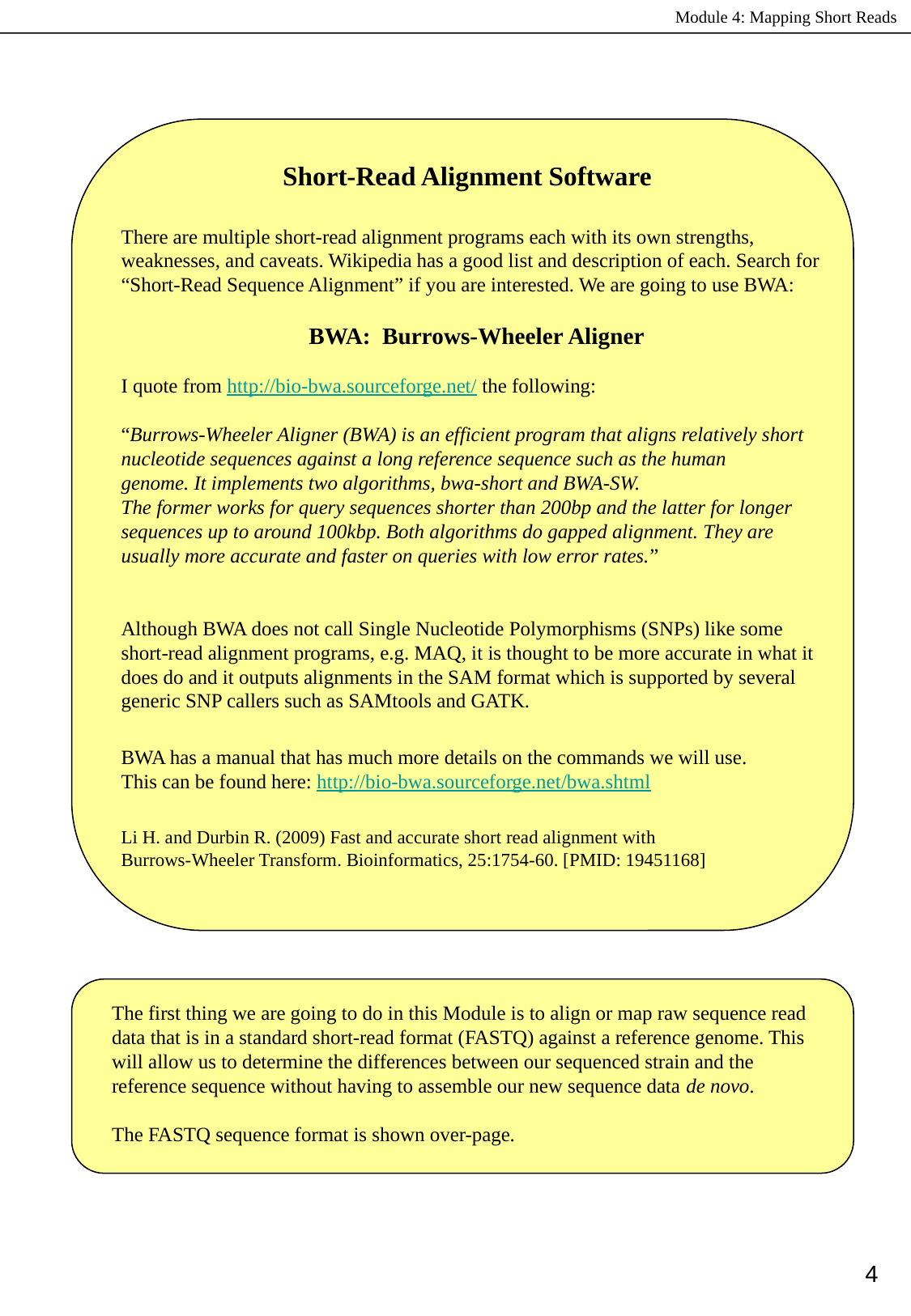

Short-Read Alignment Software

There are multiple short-read alignment programs each with its own strengths, weaknesses, and caveats. Wikipedia has a good list and description of each. Search for
“Short-Read Sequence Alignment” if you are interested. We are going to use BWA:

                                BWA:  Burrows-Wheeler Aligner

I quote from http://bio-bwa.sourceforge.net/ the following:

“Burrows-Wheeler Aligner (BWA) is an efficient program that aligns relatively short
nucleotide sequences against a long reference sequence such as the human
genome. It implements two algorithms, bwa-short and BWA-SW.
The former works for query sequences shorter than 200bp and the latter for longer
sequences up to around 100kbp. Both algorithms do gapped alignment. They are
usually more accurate and faster on queries with low error rates.”

Although BWA does not call Single Nucleotide Polymorphisms (SNPs) like some short-read alignment programs, e.g. MAQ, it is thought to be more accurate in what it does do and it outputs alignments in the SAM format which is supported by several generic SNP callers such as SAMtools and GATK.

BWA has a manual that has much more details on the commands we will use.
This can be found here: http://bio-bwa.sourceforge.net/bwa.shtml

Li H. and Durbin R. (2009) Fast and accurate short read alignment with
Burrows-Wheeler Transform. Bioinformatics, 25:1754-60. [PMID: 19451168]

The first thing we are going to do in this Module is to align or map raw sequence read data that is in a standard short-read format (FASTQ) against a reference genome. This will allow us to determine the differences between our sequenced strain and the reference sequence without having to assemble our new sequence data de novo.

The FASTQ sequence format is shown over-page.

4